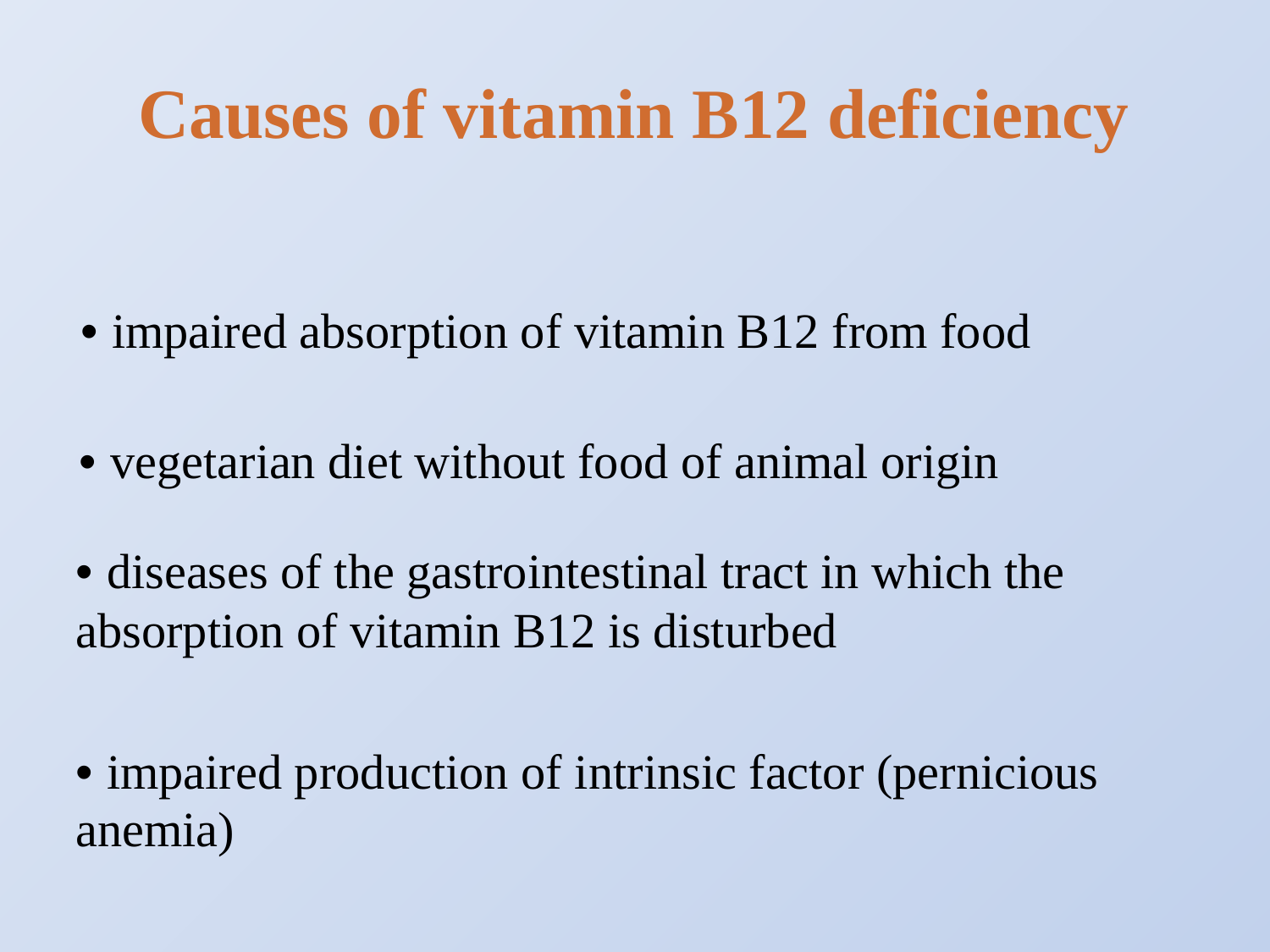

Causes of vitamin B12 deficiency

• impaired absorption of vitamin B12 from food

• vegetarian diet without food of animal origin

• diseases of the gastrointestinal tract in which the absorption of vitamin B12 is disturbed

• impaired production of intrinsic factor (pernicious anemia)